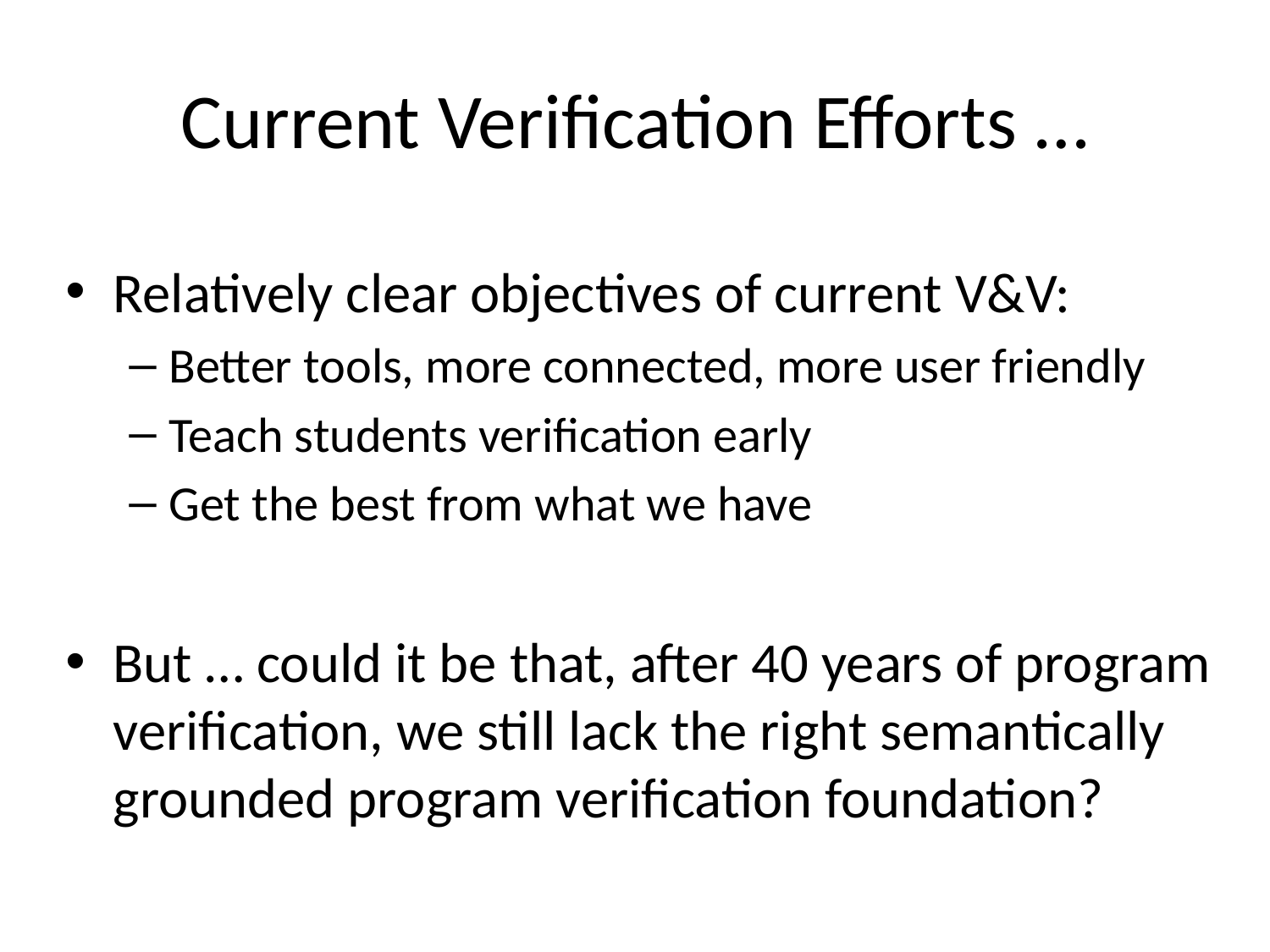

# Current Verification Efforts …
Relatively clear objectives of current V&V:
Better tools, more connected, more user friendly
Teach students verification early
Get the best from what we have

But … could it be that, after 40 years of program verification, we still lack the right semantically grounded program verification foundation?